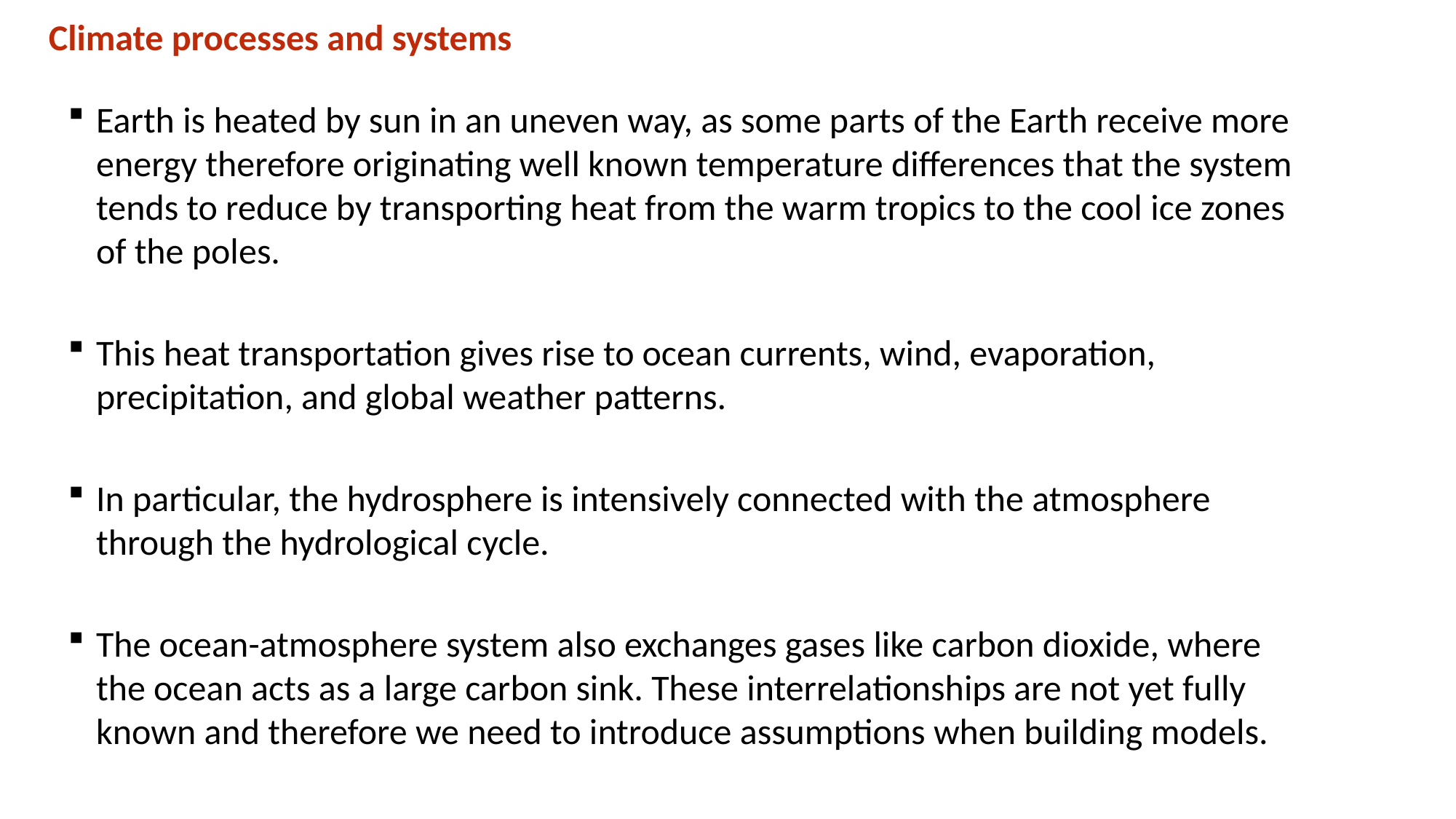

Climate processes and systems
Earth is heated by sun in an uneven way, as some parts of the Earth receive more energy therefore originating well known temperature differences that the system tends to reduce by transporting heat from the warm tropics to the cool ice zones of the poles.

This heat transportation gives rise to ocean currents, wind, evaporation, precipitation, and global weather patterns.

In particular, the hydrosphere is intensively connected with the atmosphere through the hydrological cycle.

The ocean-atmosphere system also exchanges gases like carbon dioxide, where the ocean acts as a large carbon sink. These interrelationships are not yet fully known and therefore we need to introduce assumptions when building models.